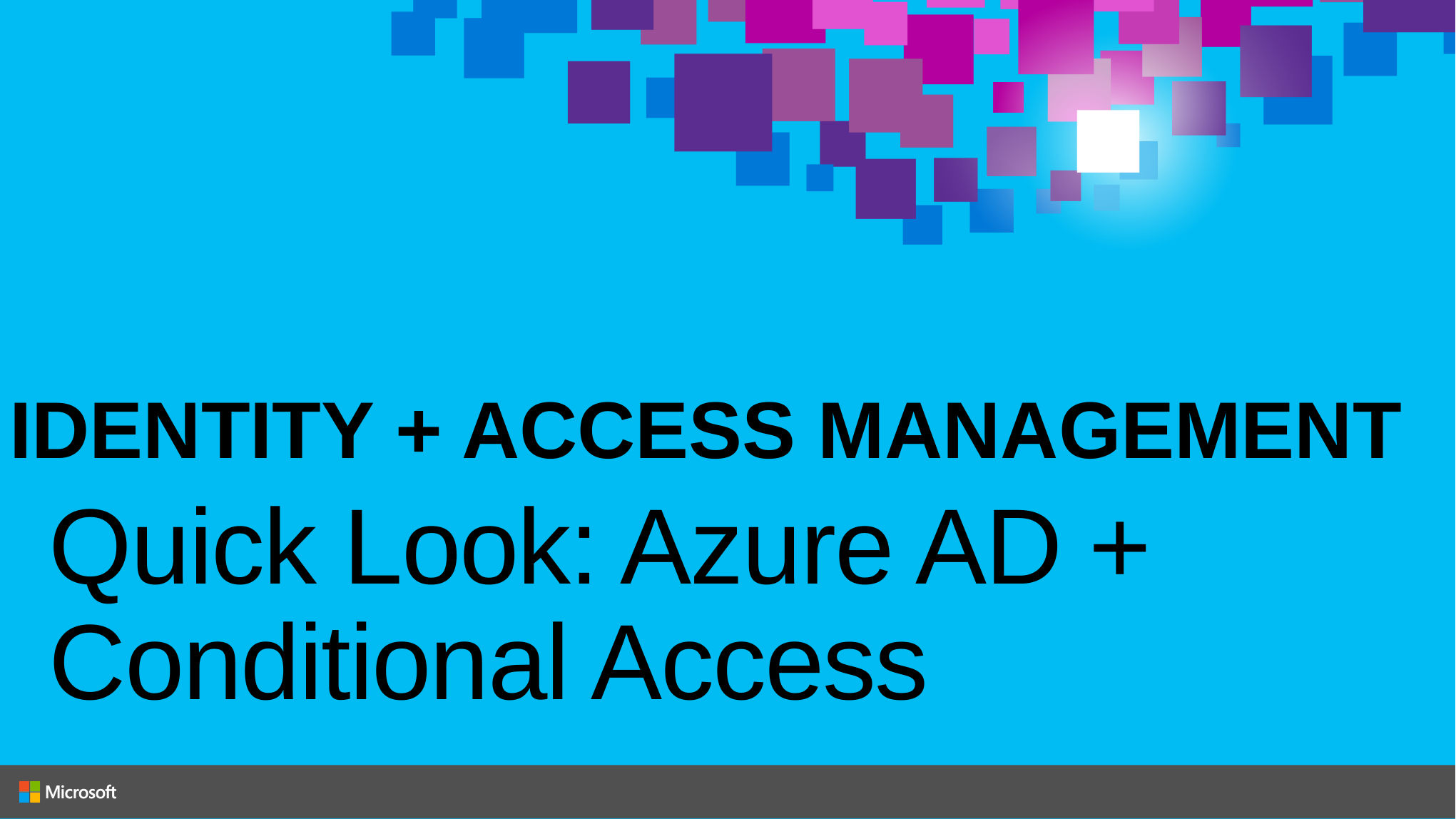

IDENTITY + ACCESS MANAGEMENT
# Quick Look: Azure AD + Conditional Access